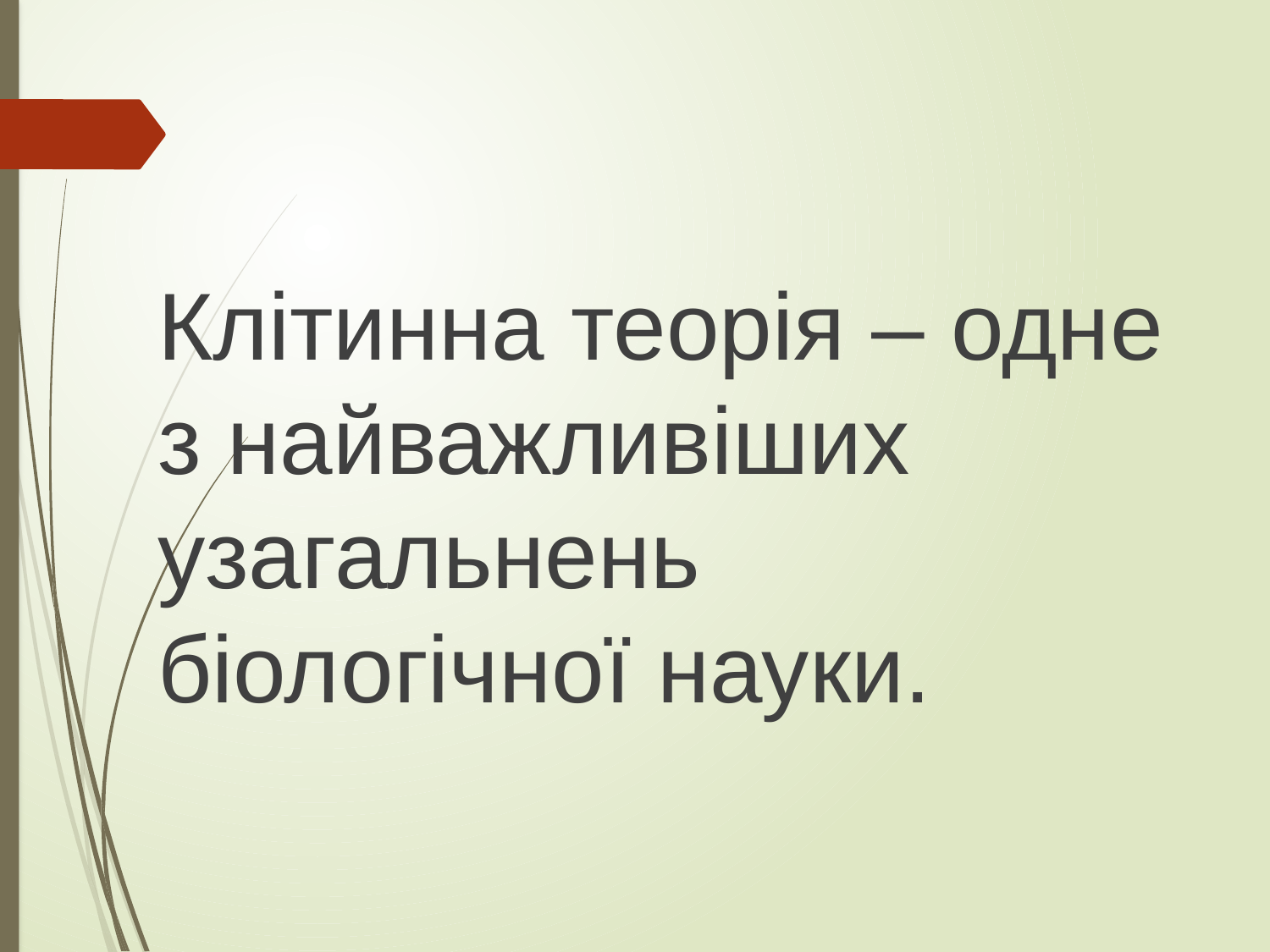

#

Клітинна теорія – одне з найважливіших узагальнень біологічної науки.